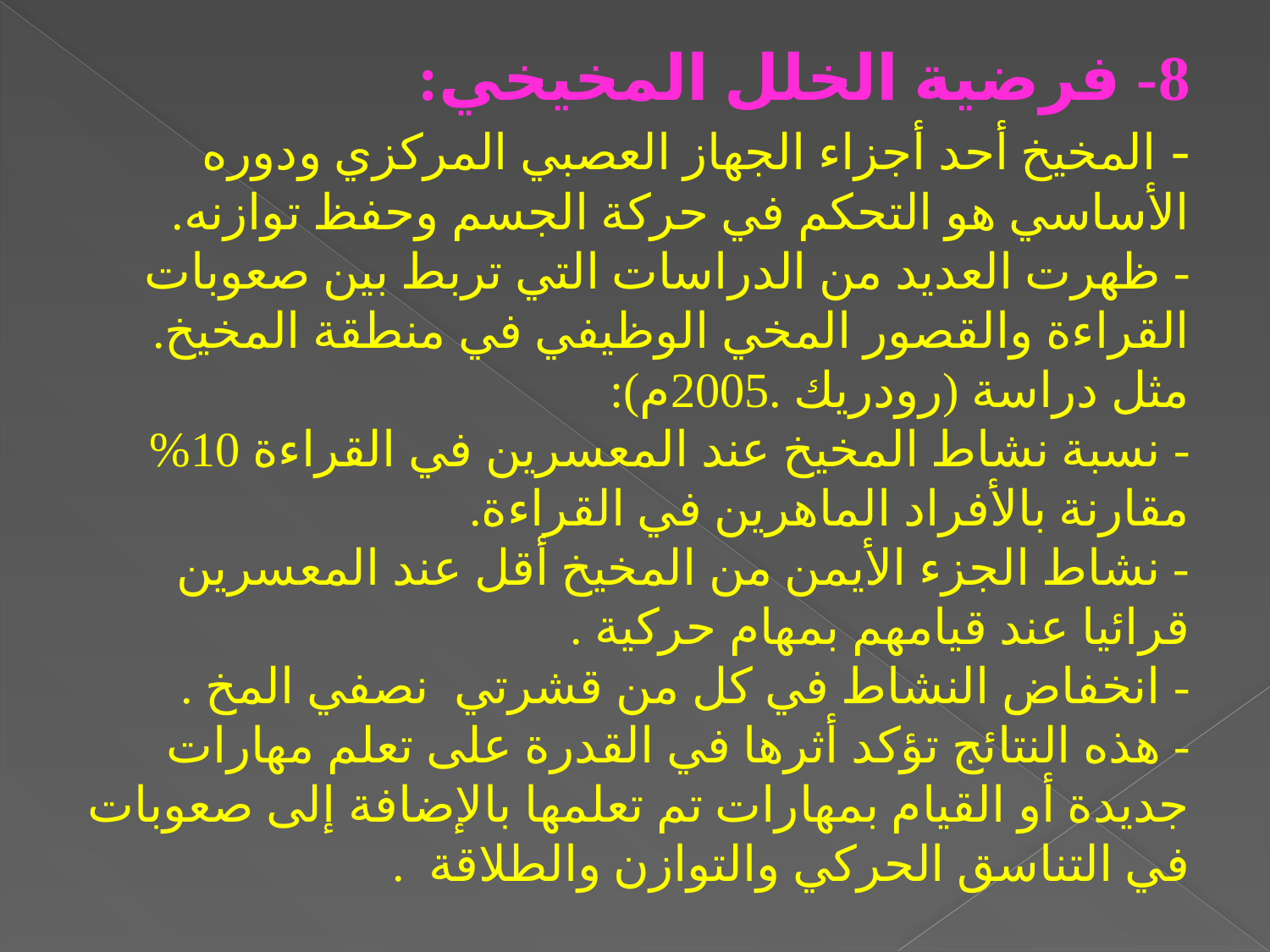

# 8- فرضية الخلل المخيخي: - المخيخ أحد أجزاء الجهاز العصبي المركزي ودوره الأساسي هو التحكم في حركة الجسم وحفظ توازنه. - ظهرت العديد من الدراسات التي تربط بين صعوبات القراءة والقصور المخي الوظيفي في منطقة المخيخ. مثل دراسة (رودريك .2005م): - نسبة نشاط المخيخ عند المعسرين في القراءة 10% مقارنة بالأفراد الماهرين في القراءة. - نشاط الجزء الأيمن من المخيخ أقل عند المعسرين قرائيا عند قيامهم بمهام حركية . - انخفاض النشاط في كل من قشرتي  نصفي المخ . - هذه النتائج تؤكد أثرها في القدرة على تعلم مهارات جديدة أو القيام بمهارات تم تعلمها بالإضافة إلى صعوبات في التناسق الحركي والتوازن والطلاقة  .